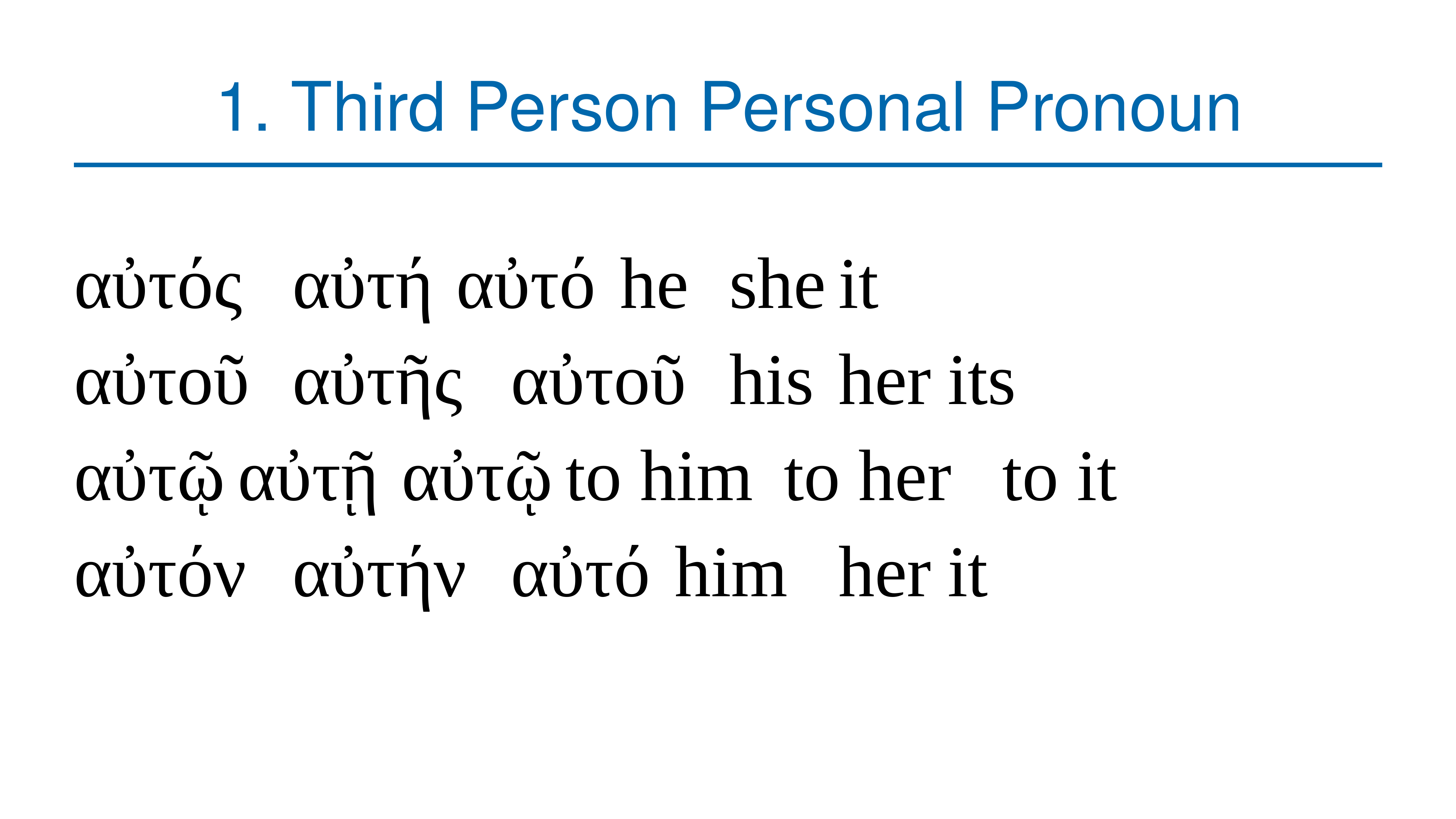

# 1. Third Person Personal Pronoun
αὐτός	αὐτή	αὐτό	he	she	it
αὐτοῦ	αὐτῆς	αὐτοῦ	his	her	its
αὐτῷ	αὐτῇ	αὐτῷ	to him	to her	to it
αὐτόν	αὐτήν	αὐτό	him	her	it